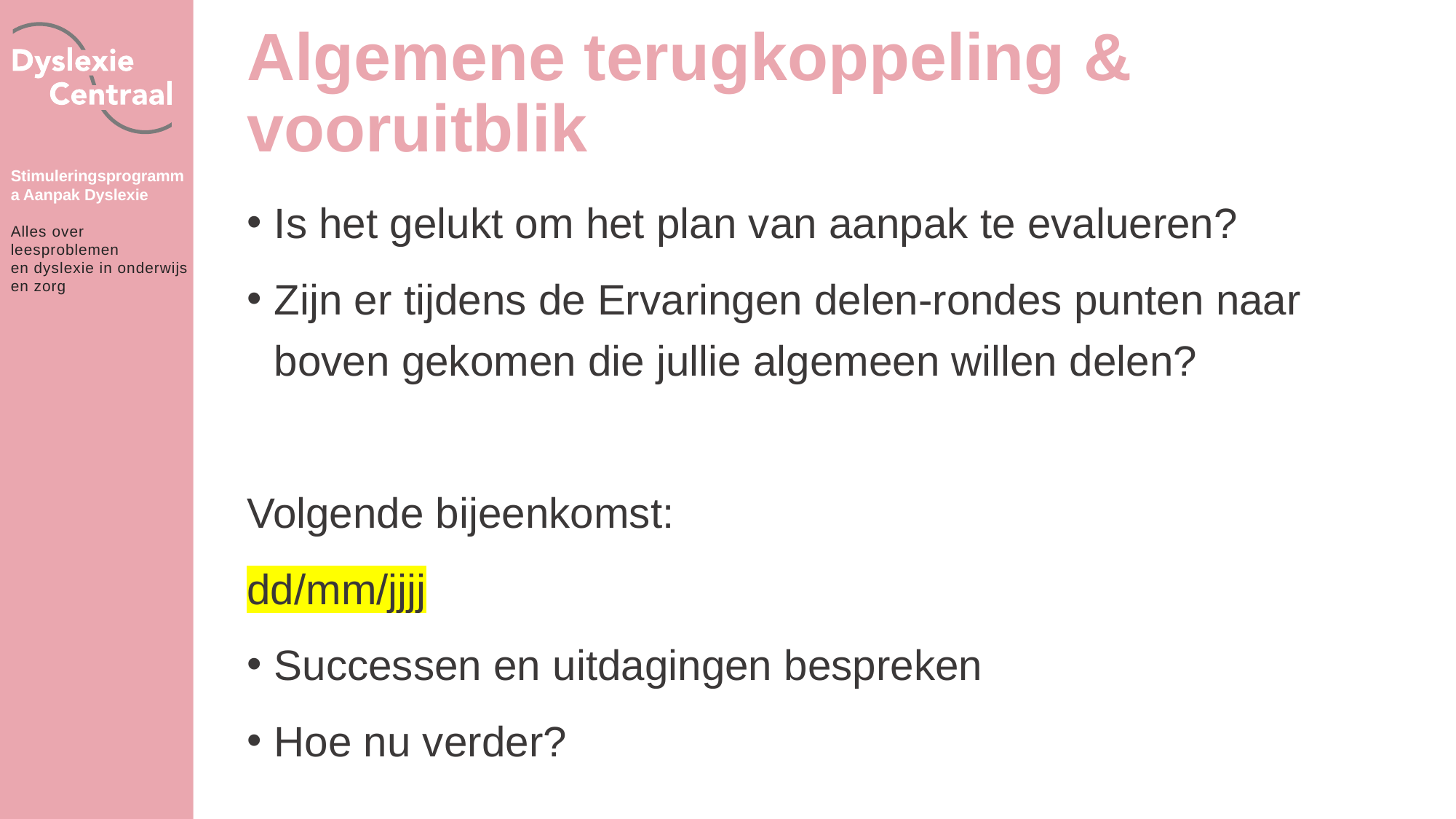

# Algemene terugkoppeling & vooruitblik
Is het gelukt om het plan van aanpak te evalueren?
Zijn er tijdens de Ervaringen delen-rondes punten naar boven gekomen die jullie algemeen willen delen?

Volgende bijeenkomst:
dd/mm/jjjj
Successen en uitdagingen bespreken
Hoe nu verder?